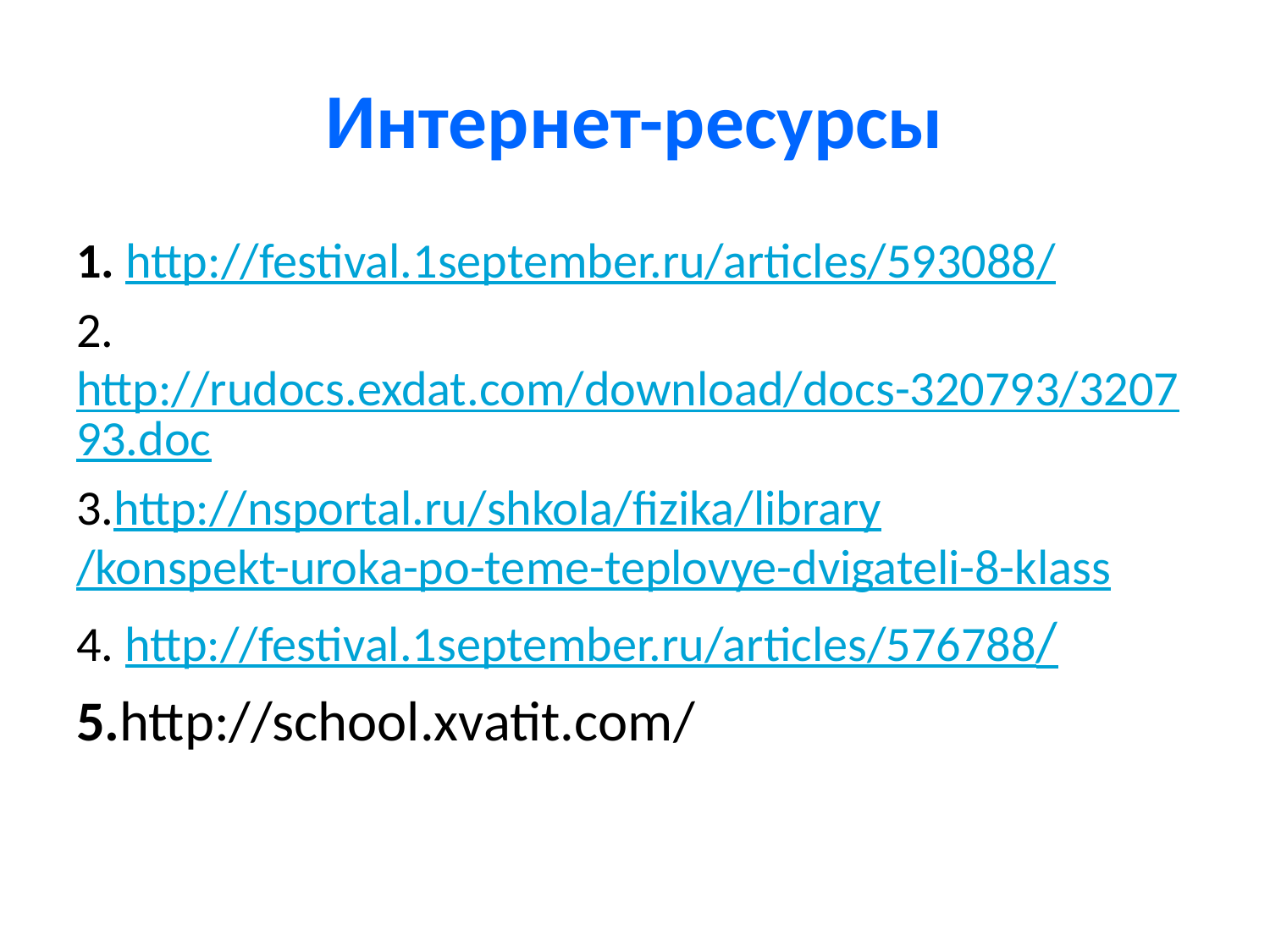

# Интернет-ресурсы
1. http://festival.1september.ru/articles/593088/
2. http://rudocs.exdat.com/download/docs-320793/320793.doc
3.http://nsportal.ru/shkola/fizika/library/konspekt-uroka-po-teme-teplovye-dvigateli-8-klass
4. http://festival.1september.ru/articles/576788/
5.http://school.xvatit.com/